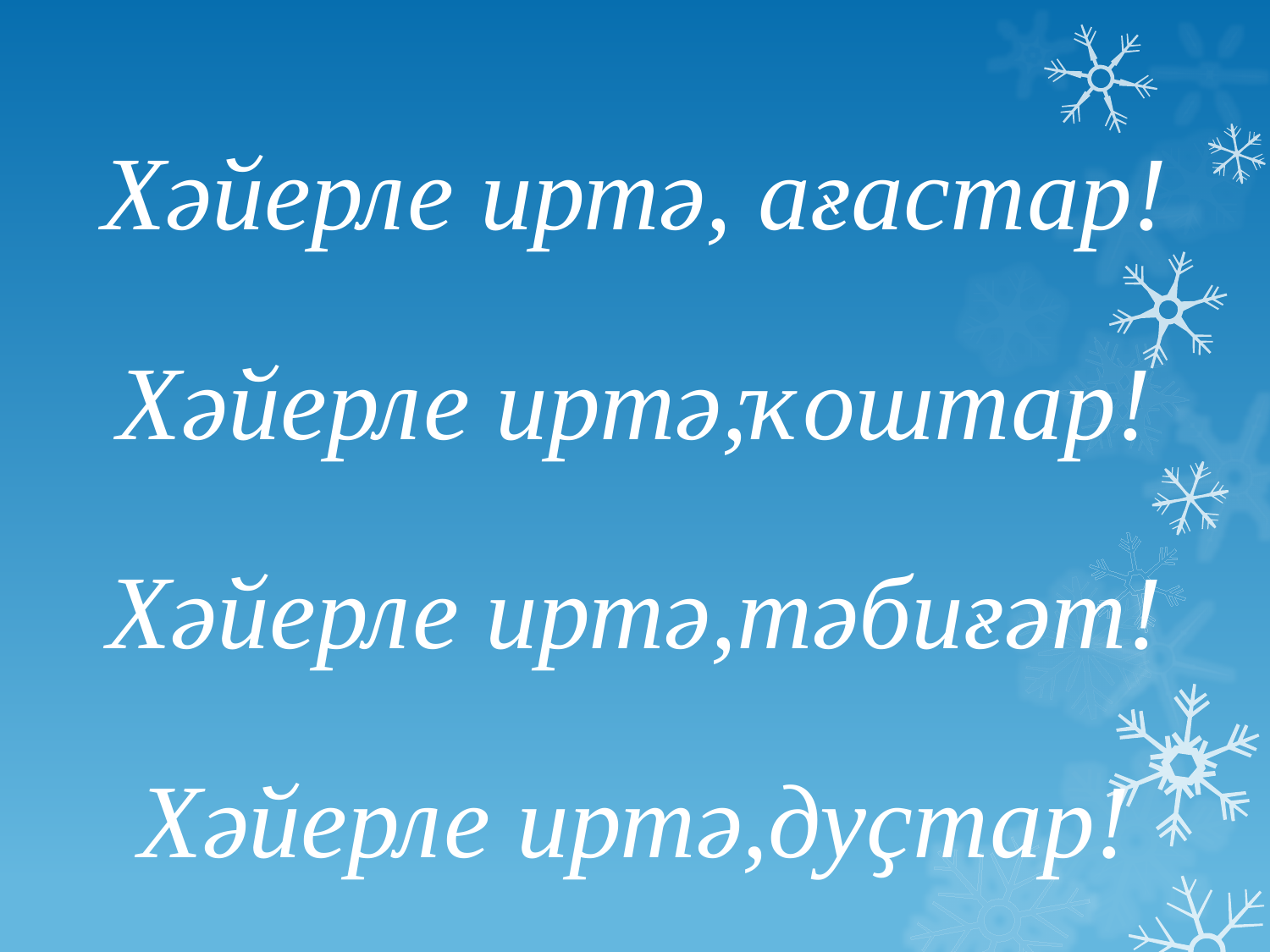

#
Хәйерле иртә, ағастар!
Хәйерле иртә,ҡоштар!
Хәйерле иртә,тәбиғәт!
Хәйерле иртә,дуҫтар!